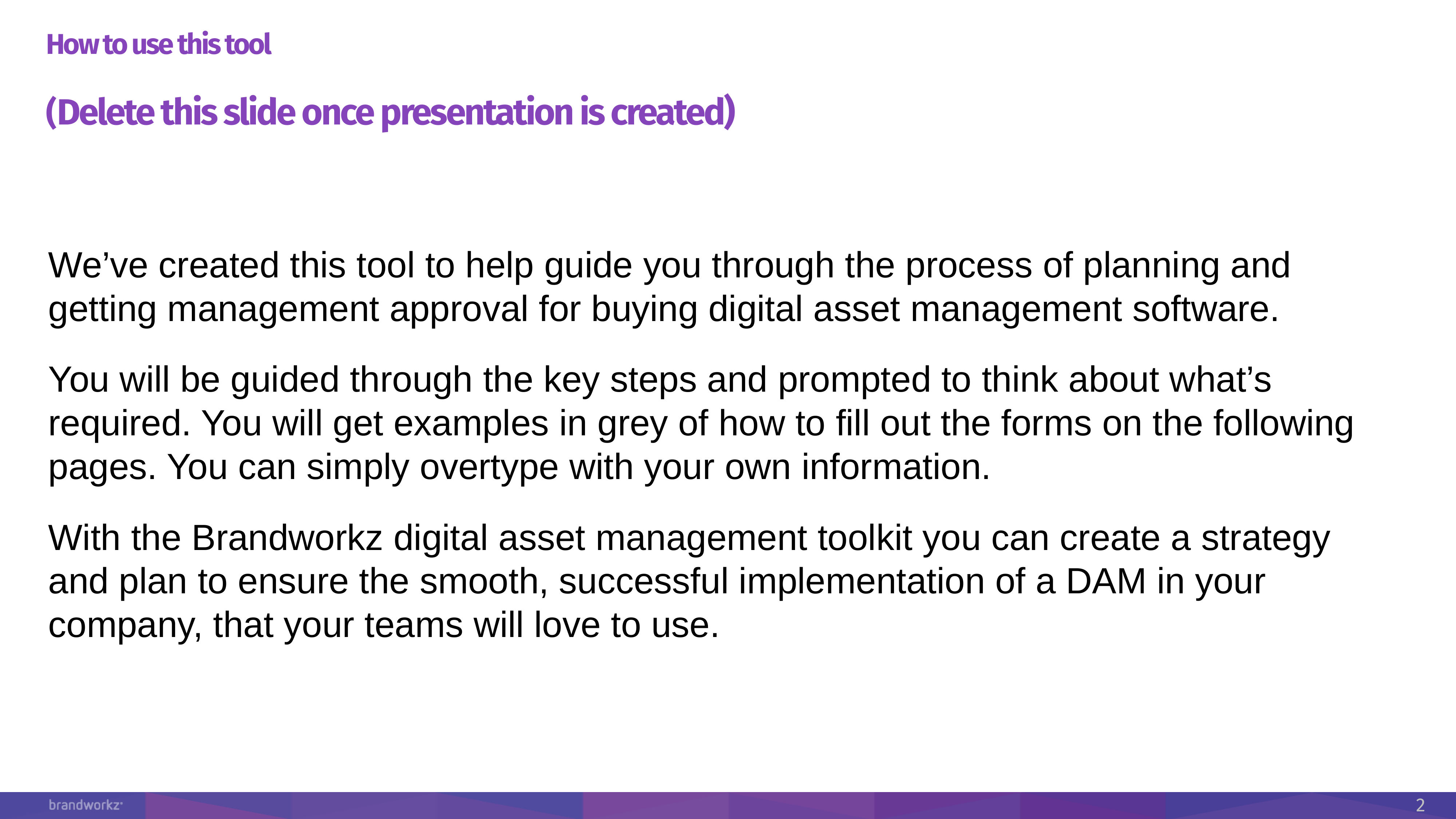

# How to use this tool
(Delete this slide once presentation is created)
We’ve created this tool to help guide you through the process of planning and getting management approval for buying digital asset management software.
You will be guided through the key steps and prompted to think about what’s required. You will get examples in grey of how to fill out the forms on the following pages. You can simply overtype with your own information.
With the Brandworkz digital asset management toolkit you can create a strategy and plan to ensure the smooth, successful implementation of a DAM in your company, that your teams will love to use.